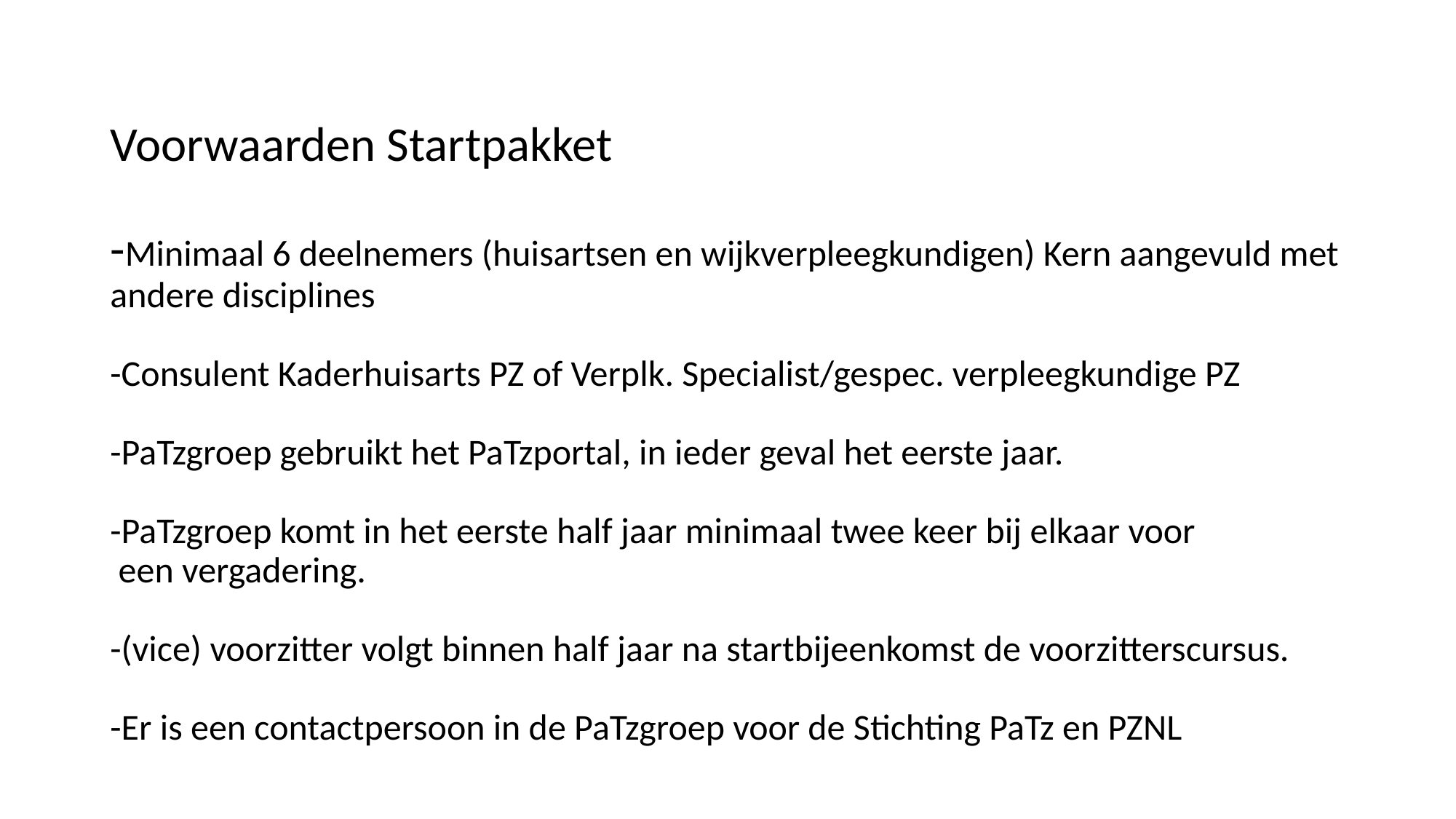

# Voorwaarden Startpakket -Minimaal 6 deelnemers (huisartsen en wijkverpleegkundigen) Kern aangevuld met andere disciplines -Consulent Kaderhuisarts PZ of Verplk. Specialist/gespec. verpleegkundige PZ -PaTzgroep gebruikt het PaTzportal, in ieder geval het eerste jaar. -PaTzgroep komt in het eerste half jaar minimaal twee keer bij elkaar voor een vergadering. -(vice) voorzitter volgt binnen half jaar na startbijeenkomst de voorzitterscursus. -Er is een contactpersoon in de PaTzgroep voor de Stichting PaTz en PZNL